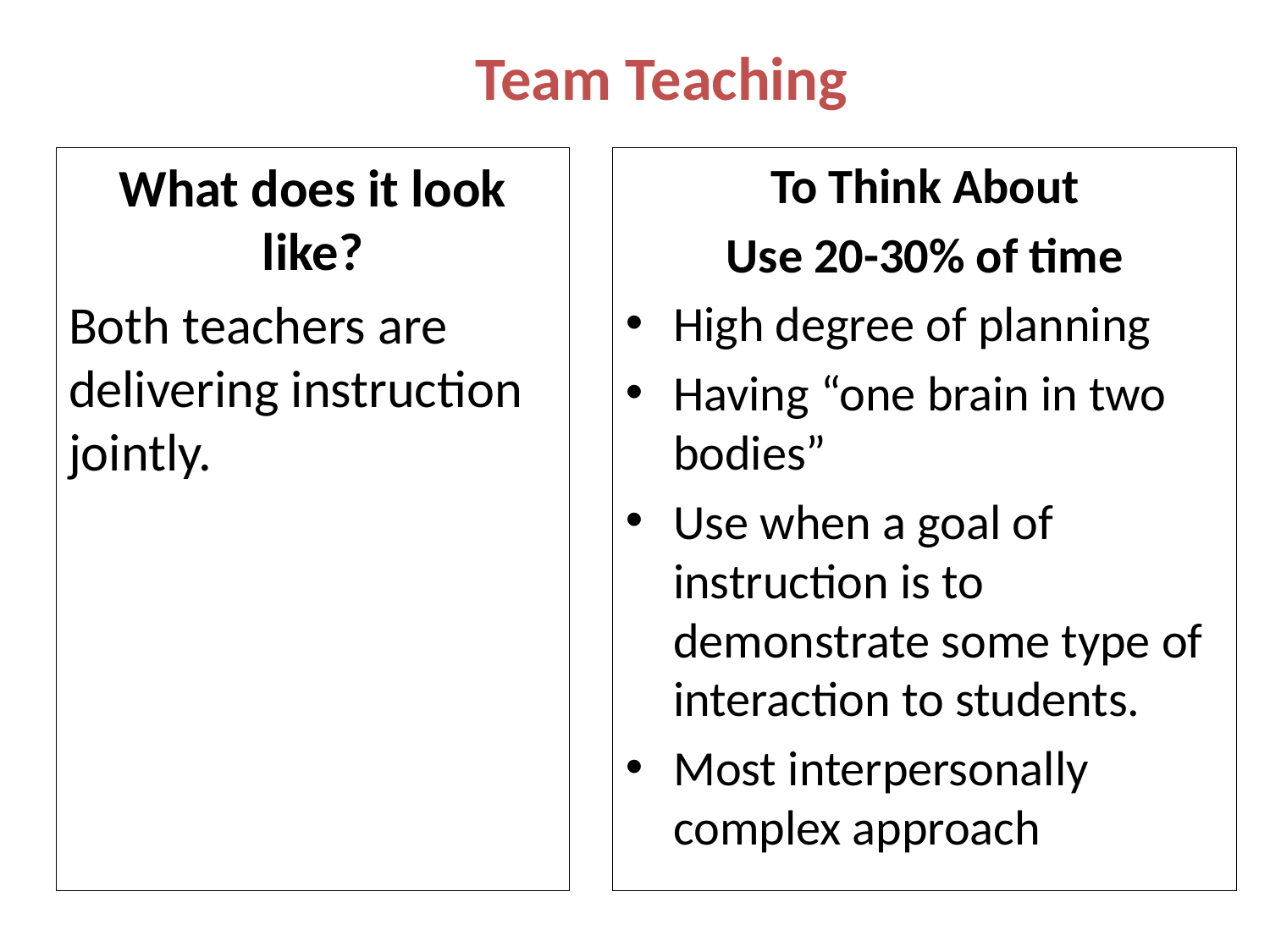

# Team Teaching
What does it look like?
Both teachers are delivering instruction jointly.

To Think About
Use 20-30% of time
High degree of planning
Having “one brain in two bodies”
Use when a goal of instruction is to demonstrate some type of interaction to students.
Most interpersonally complex approach